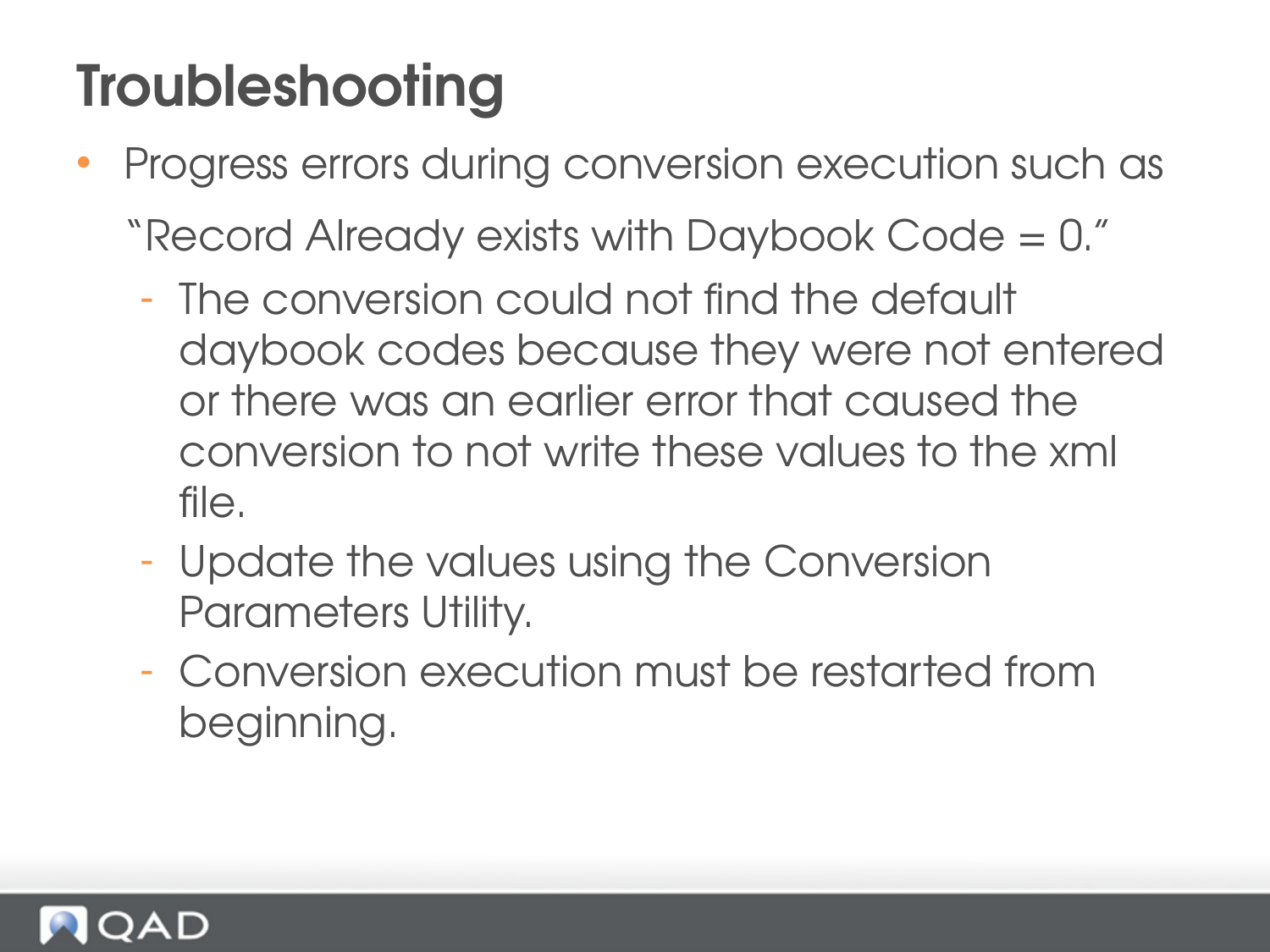

# Troubleshooting
Progress errors during conversion execution such as “Record Already exists with Daybook Code = 0.”
The conversion could not find the default daybook codes because they were not entered or there was an earlier error that caused the conversion to not write these values to the xml file.
Update the values using the Conversion Parameters Utility.
Conversion execution must be restarted from beginning.